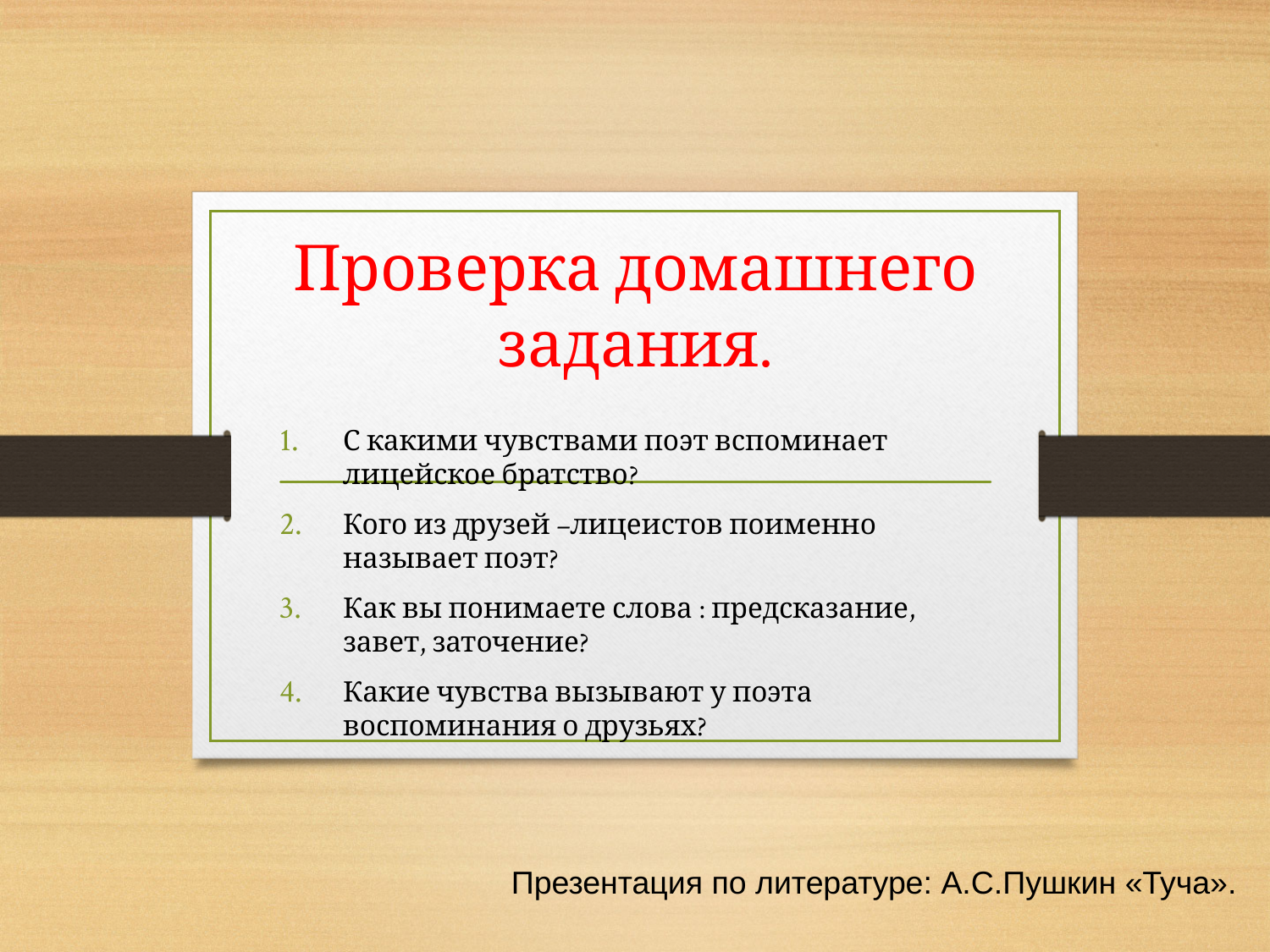

# Проверка домашнего задания.
С какими чувствами поэт вспоминает лицейское братство?
Кого из друзей –лицеистов поименно называет поэт?
Как вы понимаете слова : предсказание, завет, заточение?
Какие чувства вызывают у поэта воспоминания о друзьях?
Презентация по литературе: А.С.Пушкин «Туча».